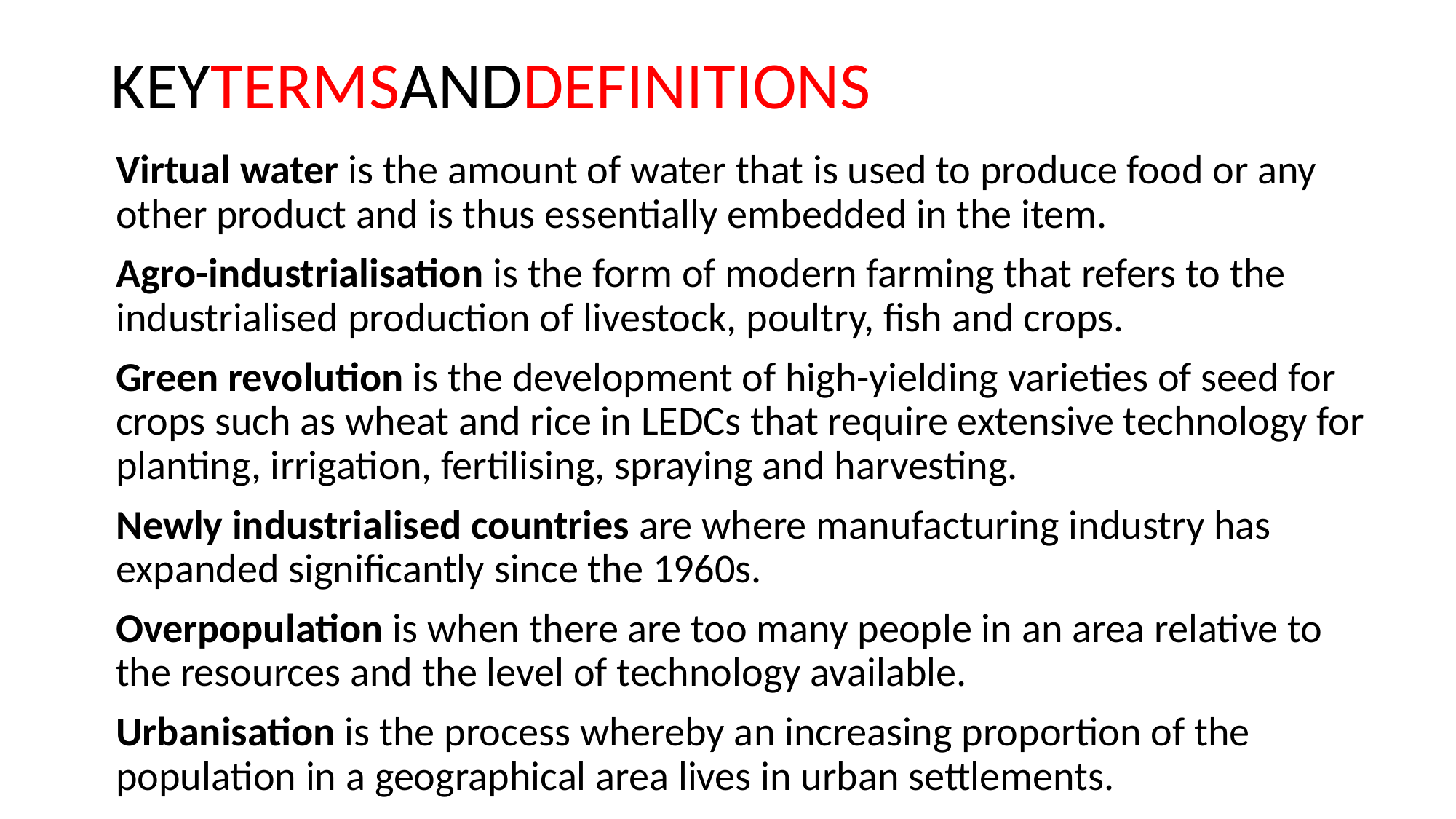

# KEYTERMSANDDEFINITIONS
Virtual water is the amount of water that is used to produce food or any other product and is thus essentially embedded in the item.
Agro-industrialisation is the form of modern farming that refers to the industrialised production of livestock, poultry, fish and crops.
Green revolution is the development of high-yielding varieties of seed for crops such as wheat and rice in LEDCs that require extensive technology for planting, irrigation, fertilising, spraying and harvesting.
Newly industrialised countries are where manufacturing industry has expanded significantly since the 1960s.
Overpopulation is when there are too many people in an area relative to the resources and the level of technology available.
Urbanisation is the process whereby an increasing proportion of the population in a geographical area lives in urban settlements.